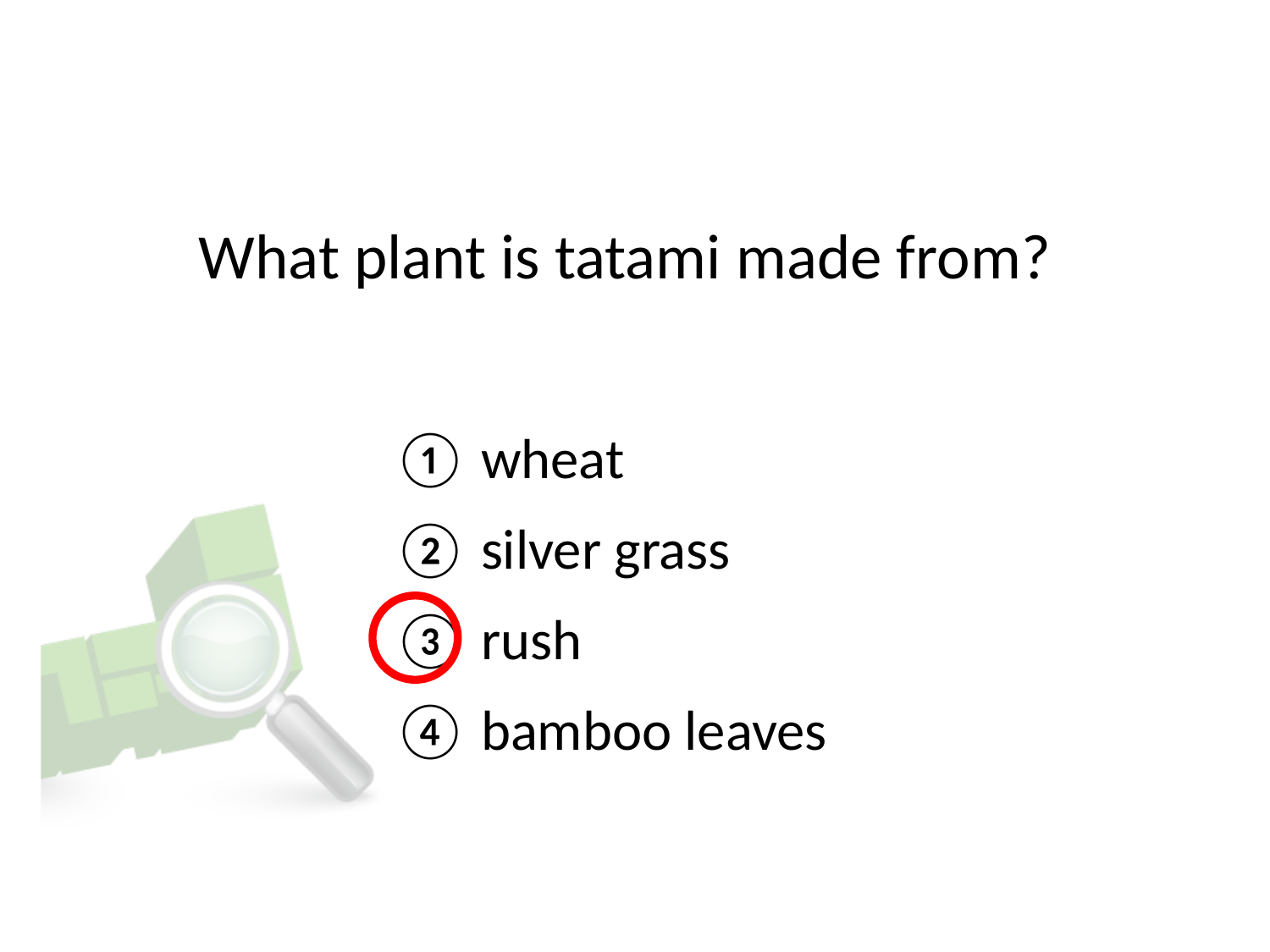

# What plant is tatami made from?
① wheat
② silver grass
③ rush
④ bamboo leaves